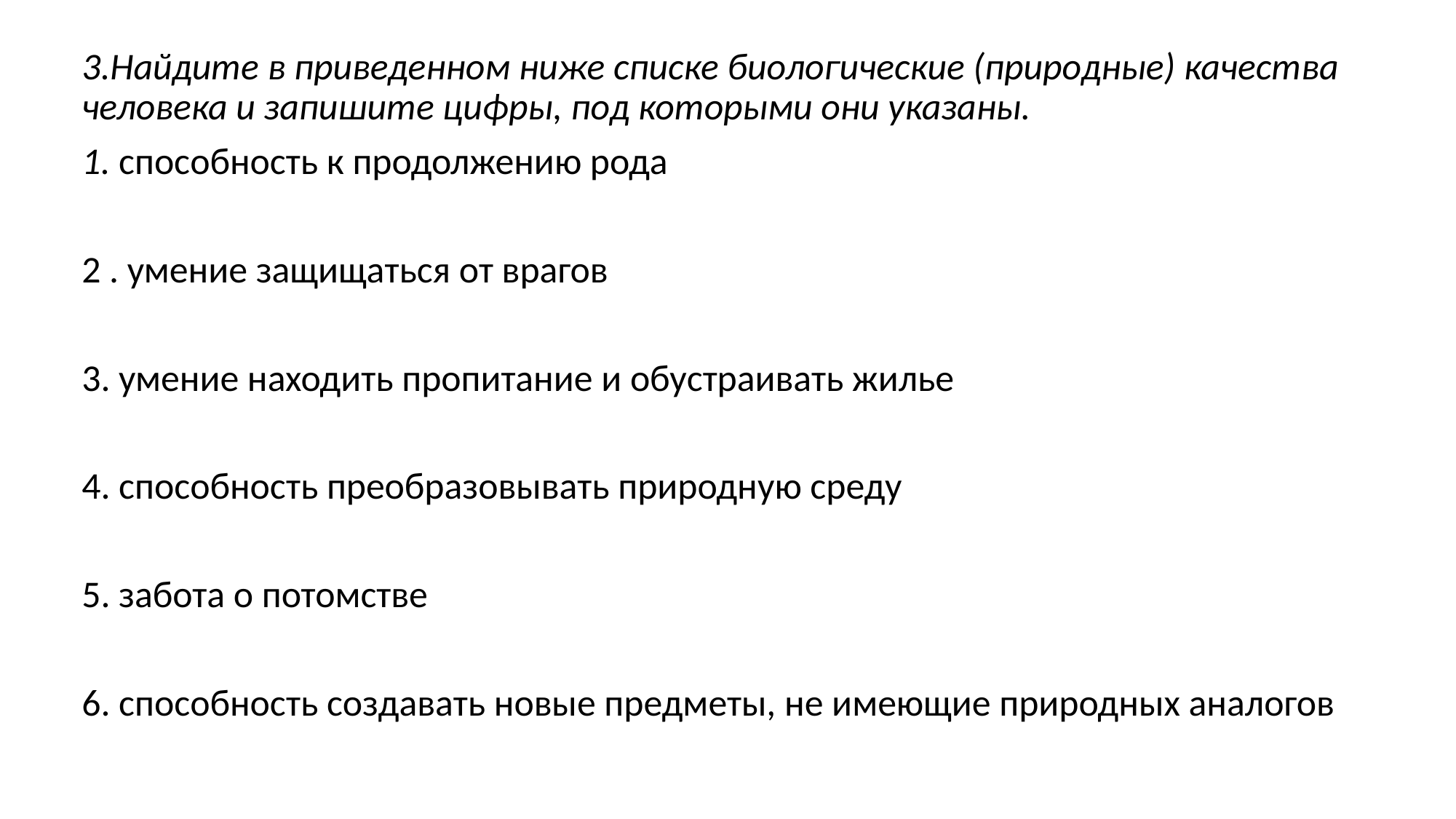

3.Найдите в приведенном ниже списке биологические (природные) качества человека и запишите цифры, под которыми они указаны.
1. способность к продолжению рода

2 . умение защищаться от врагов

3. умение находить пропитание и обустраивать жилье

4. способность преобразовывать природную среду

5. забота о потомстве

6. способность создавать новые предметы, не имеющие природных аналогов